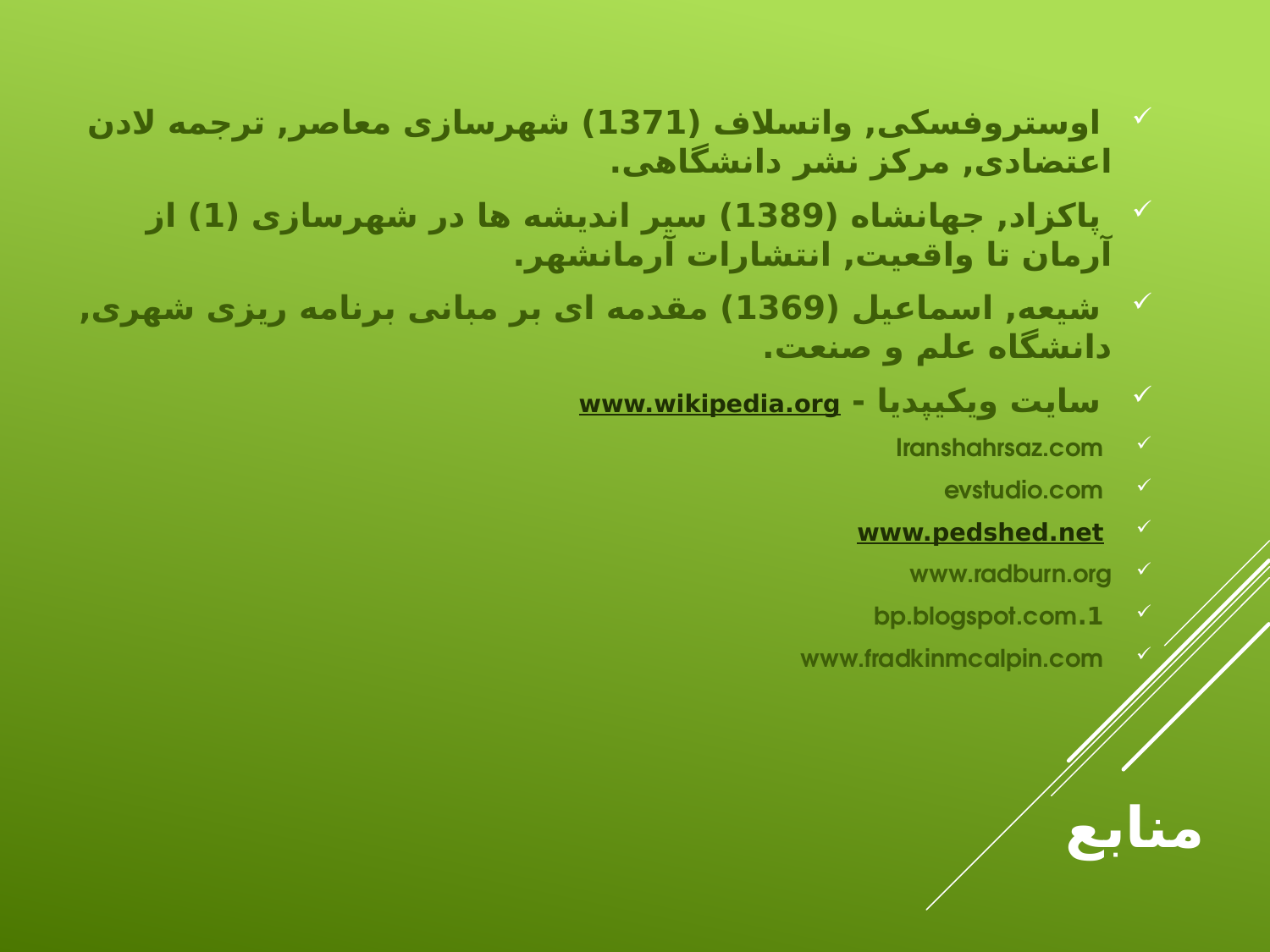

اوستروفسکی, واتسلاف (1371) شهرسازی معاصر, ترجمه لادن اعتضادی, مرکز نشر دانشگاهی.
 پاکزاد, جهانشاه (1389) سیر اندیشه ها در شهرسازی (1) از آرمان تا واقعیت, انتشارات آرمانشهر.
 شیعه, اسماعیل (1369) مقدمه ای بر مبانی برنامه ریزی شهری, دانشگاه علم و صنعت.
 سایت ویکیپدیا - www.wikipedia.org
 Iranshahrsaz.com
 evstudio.com
 www.pedshed.net
www.radburn.org
 1.bp.blogspot.com
 www.fradkinmcalpin.com

# منابع